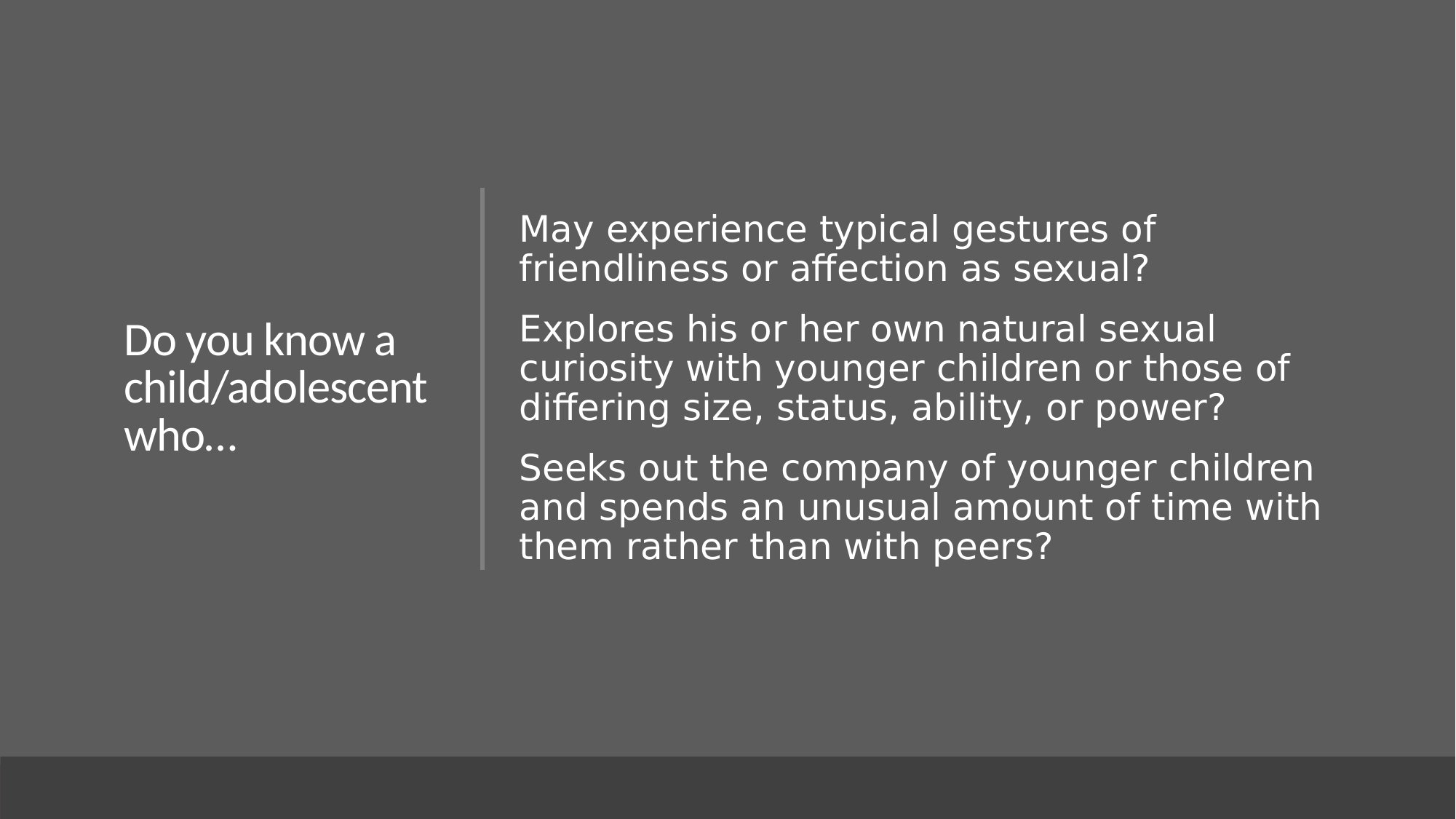

# Do you know a child/adolescent who…
May experience typical gestures of friendliness or affection as sexual?
Explores his or her own natural sexual curiosity with younger children or those of differing size, status, ability, or power?
Seeks out the company of younger children and spends an unusual amount of time with them rather than with peers?